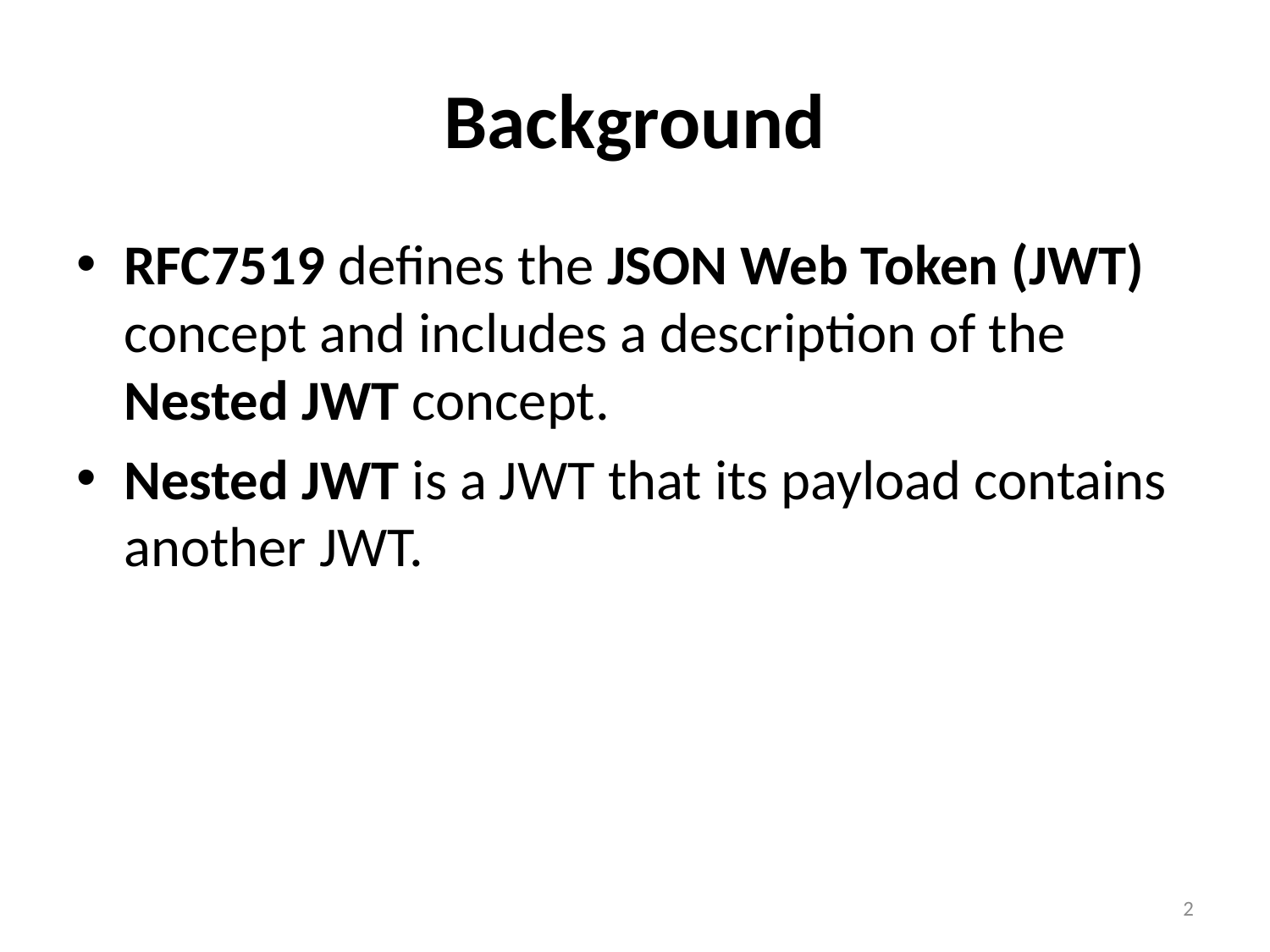

# Background
RFC7519 defines the JSON Web Token (JWT) concept and includes a description of the Nested JWT concept.
Nested JWT is a JWT that its payload contains another JWT.

2